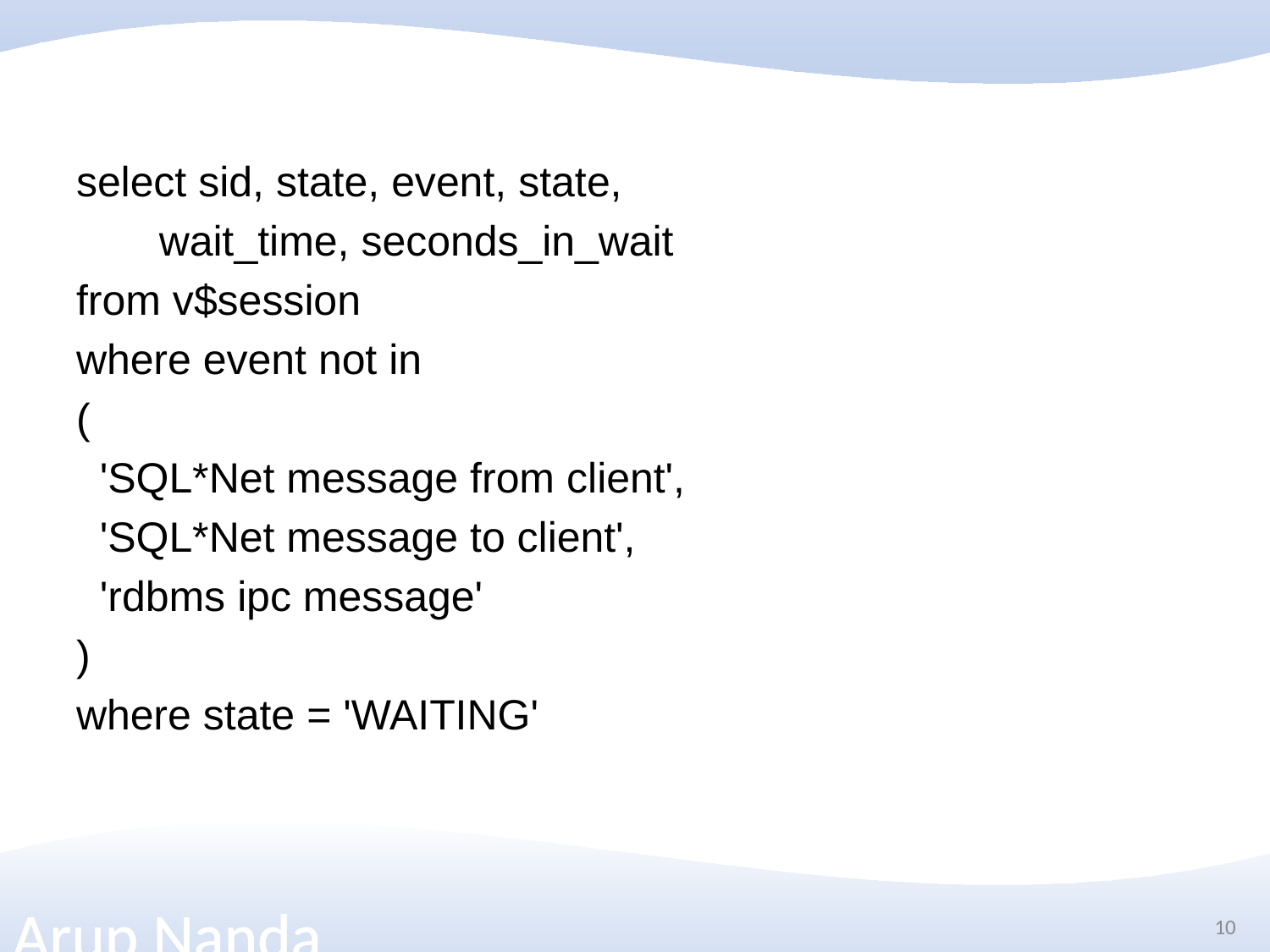

#
select sid, state, event, state,
       wait_time, seconds_in_wait
from v$session
where event not in
(
  'SQL*Net message from client',
  'SQL*Net message to client',
  'rdbms ipc message'
)
where state = 'WAITING'
10